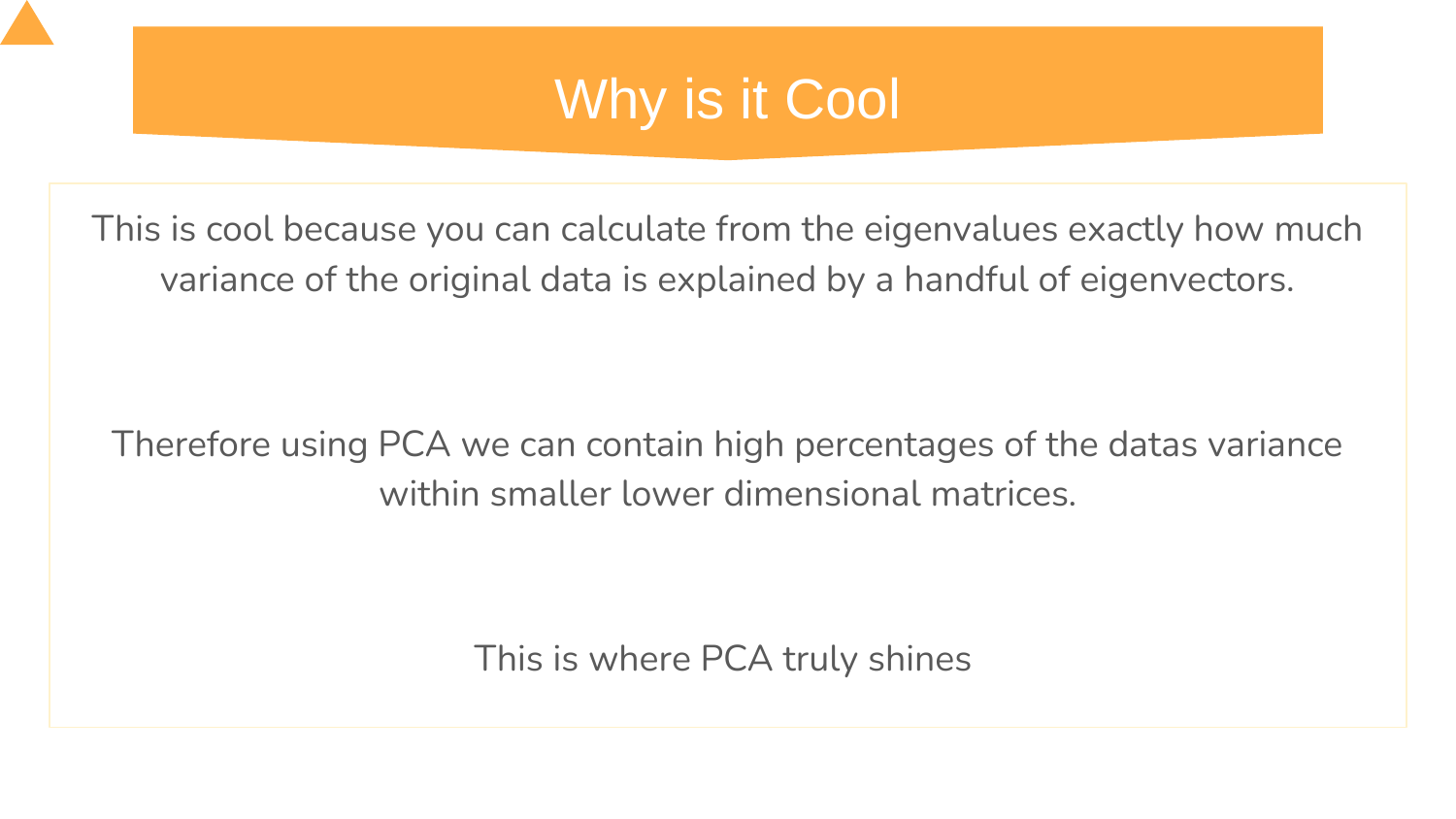

# Why is it Cool
This is cool because you can calculate from the eigenvalues exactly how much variance of the original data is explained by a handful of eigenvectors.

Therefore using PCA we can contain high percentages of the datas variance within smaller lower dimensional matrices.

This is where PCA truly shines